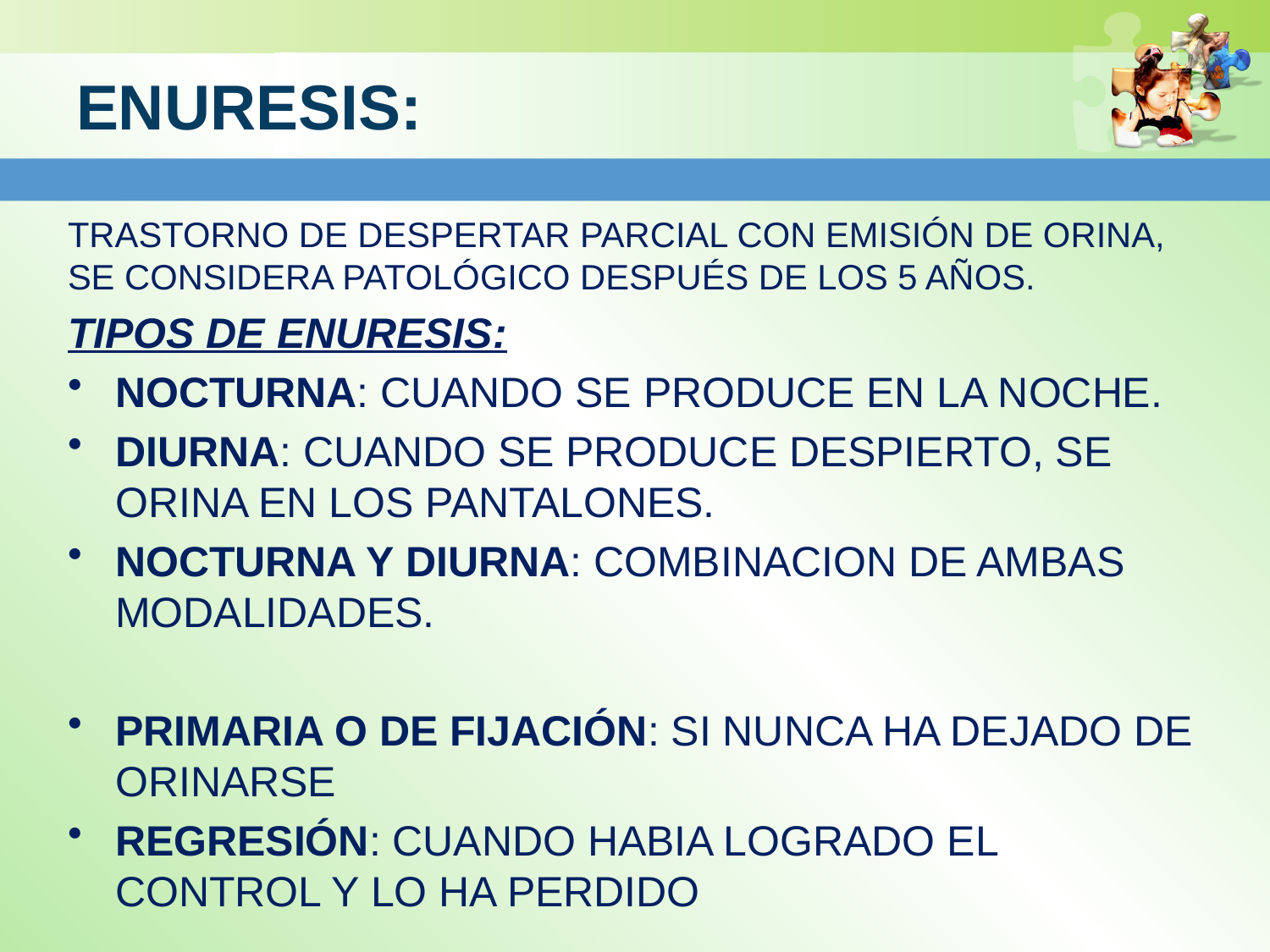

# ENURESIS:
TRASTORNO DE DESPERTAR PARCIAL CON EMISIÓN DE ORINA, SE CONSIDERA PATOLÓGICO DESPUÉS DE LOS 5 AÑOS.
TIPOS DE ENURESIS:
NOCTURNA: CUANDO SE PRODUCE EN LA NOCHE.
DIURNA: CUANDO SE PRODUCE DESPIERTO, SE ORINA EN LOS PANTALONES.
NOCTURNA Y DIURNA: COMBINACION DE AMBAS MODALIDADES.

PRIMARIA O DE FIJACIÓN: SI NUNCA HA DEJADO DE ORINARSE
REGRESIÓN: CUANDO HABIA LOGRADO EL CONTROL Y LO HA PERDIDO